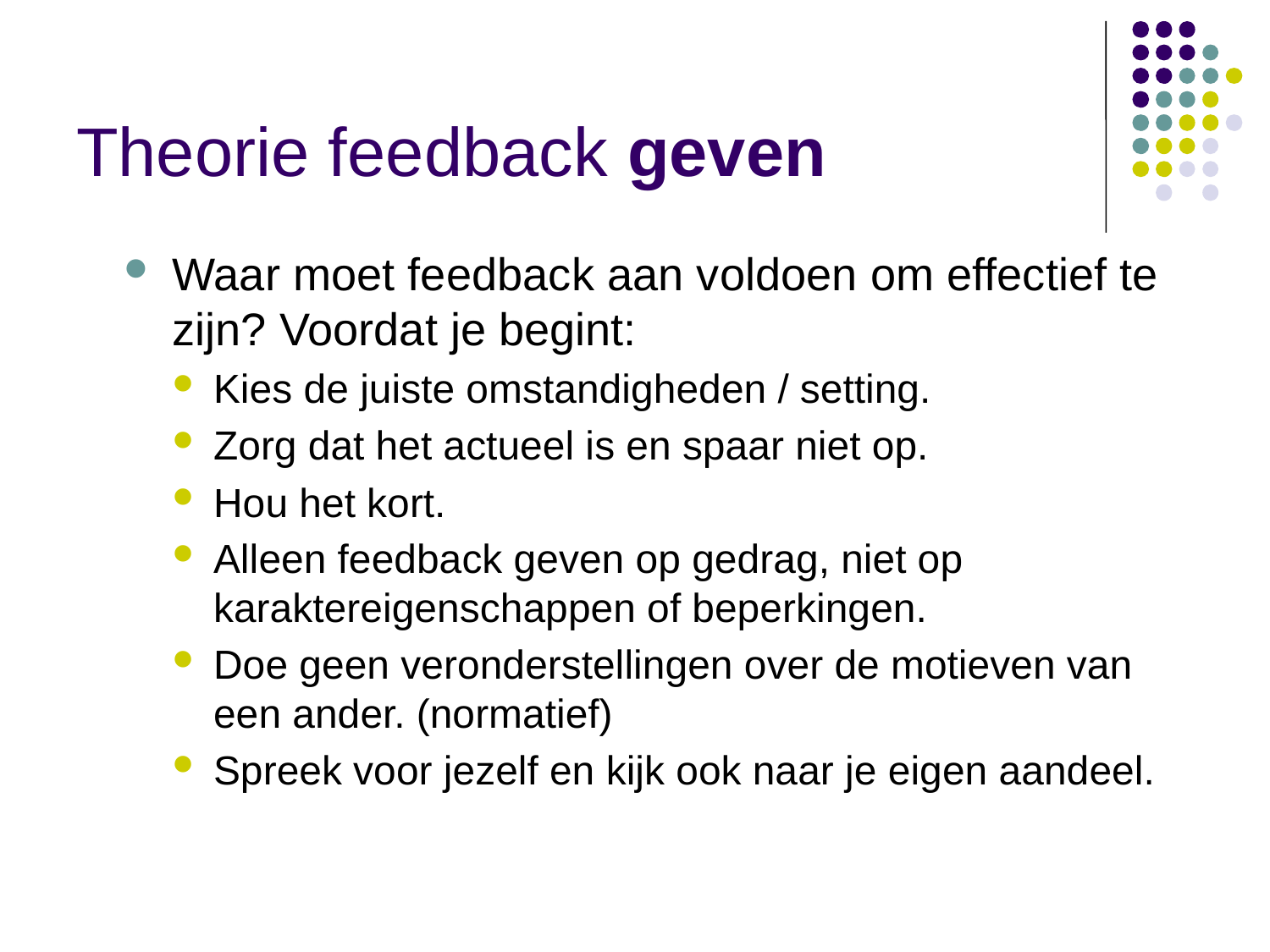

# Theorie feedback geven
Waar moet feedback aan voldoen om effectief te zijn? Voordat je begint:
Kies de juiste omstandigheden / setting.
Zorg dat het actueel is en spaar niet op.
Hou het kort.
Alleen feedback geven op gedrag, niet op karaktereigenschappen of beperkingen.
Doe geen veronderstellingen over de motieven van een ander. (normatief)
Spreek voor jezelf en kijk ook naar je eigen aandeel.